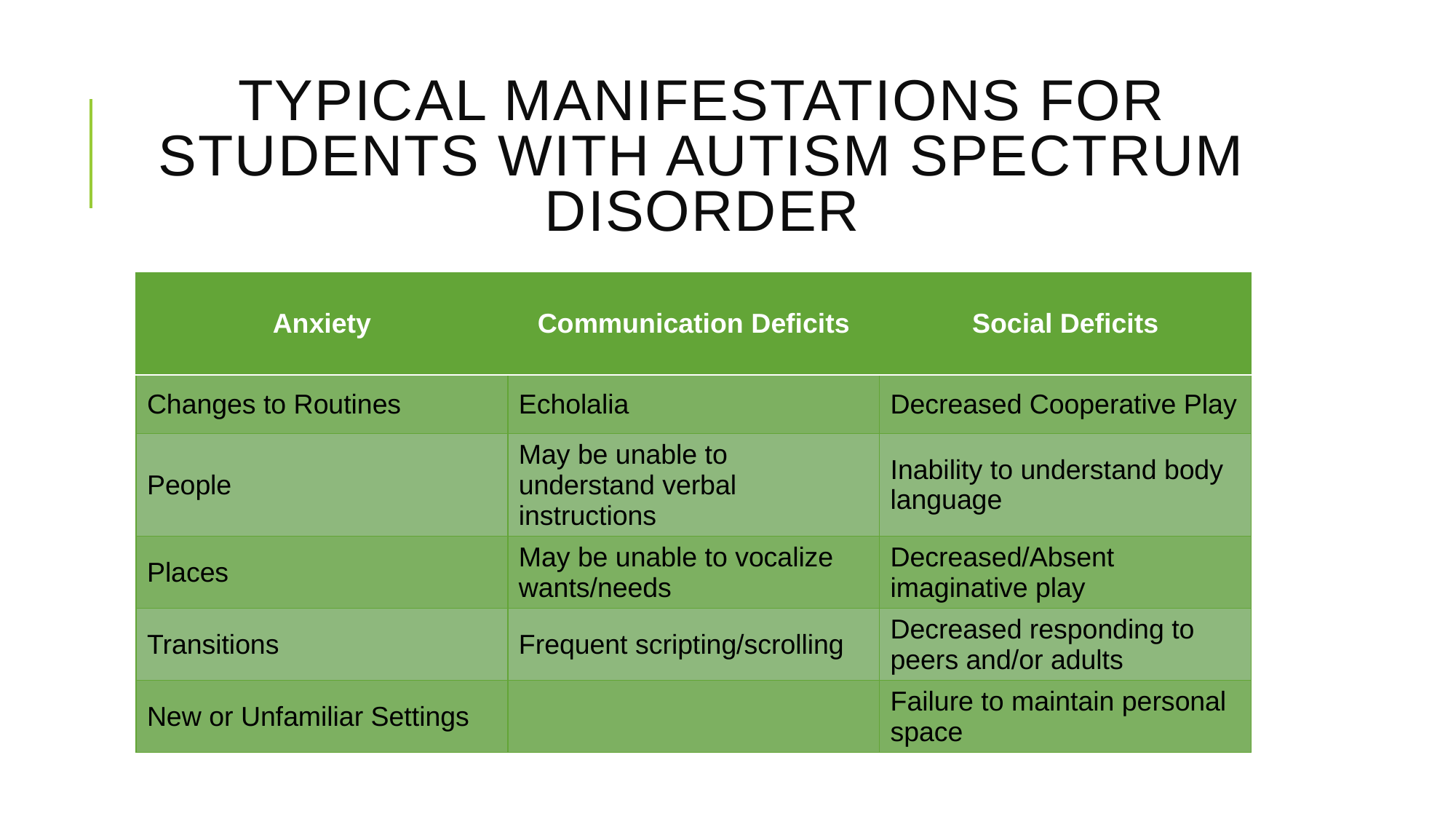

# Typical Manifestations for students with Autism Spectrum Disorder
| Anxiety | Communication Deficits | Social Deficits |
| --- | --- | --- |
| Changes to Routines | Echolalia | Decreased Cooperative Play |
| People | May be unable to understand verbal instructions | Inability to understand body language |
| Places | May be unable to vocalize wants/needs | Decreased/Absent imaginative play |
| Transitions | Frequent scripting/scrolling | Decreased responding to peers and/or adults |
| New or Unfamiliar Settings |  | Failure to maintain personal space |